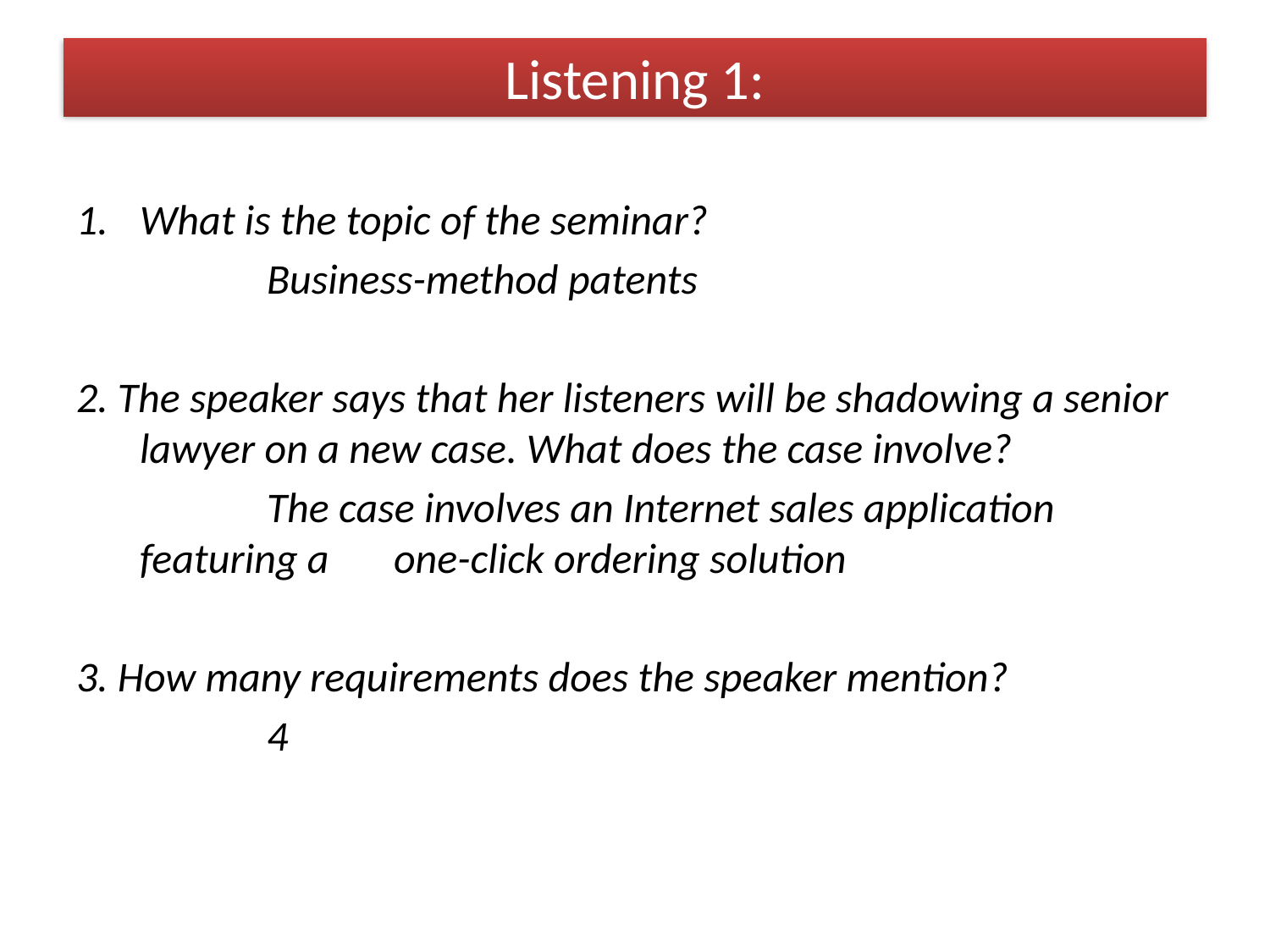

# Listening 1:

What is the topic of the seminar?
		Business-method patents

2. The speaker says that her listeners will be shadowing a senior lawyer on a new case. What does the case involve?
		The case involves an Internet sales application featuring a 	one-click ordering solution

3. How many requirements does the speaker mention?
		4